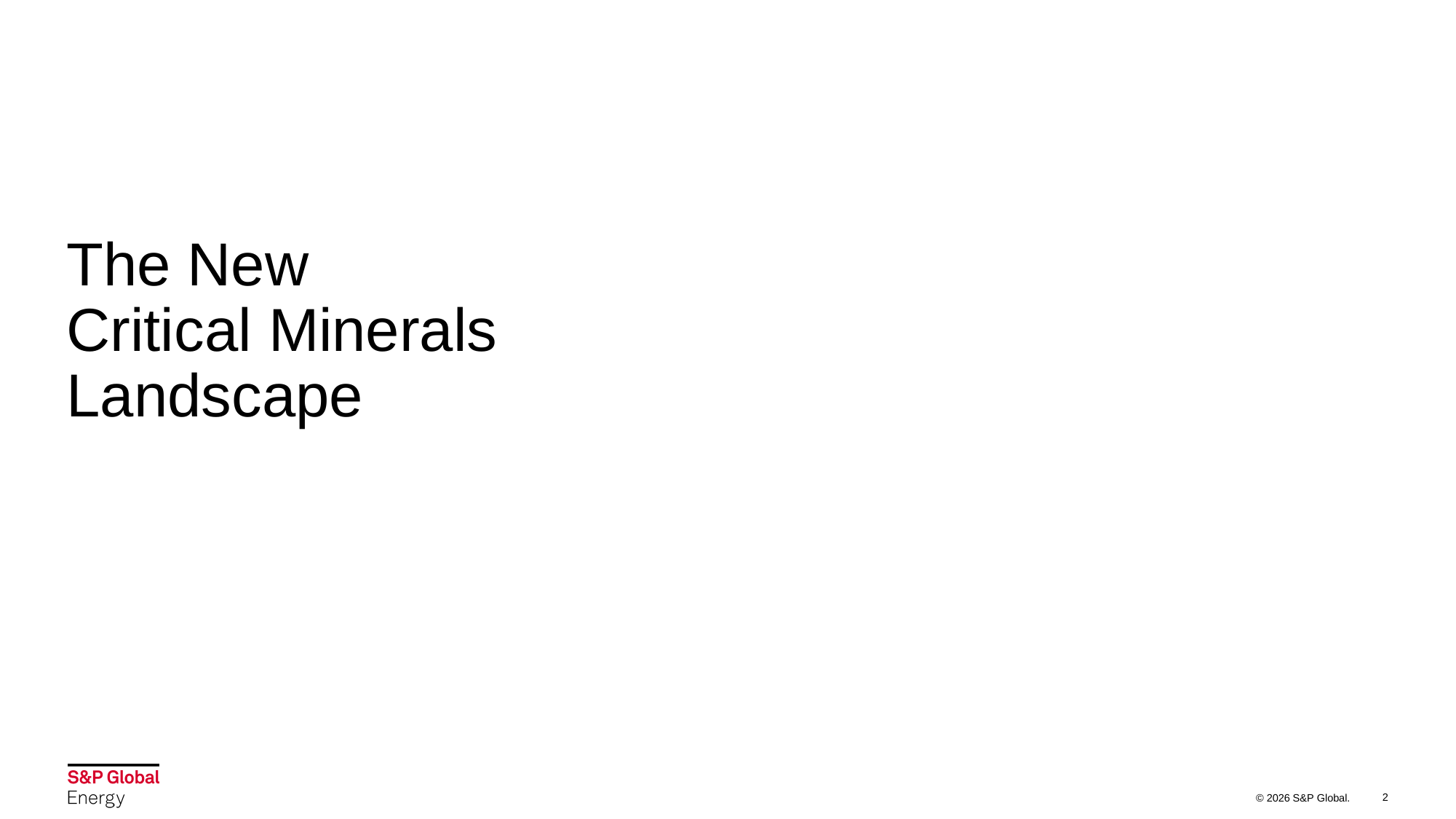

# The New Critical Minerals Landscape
2